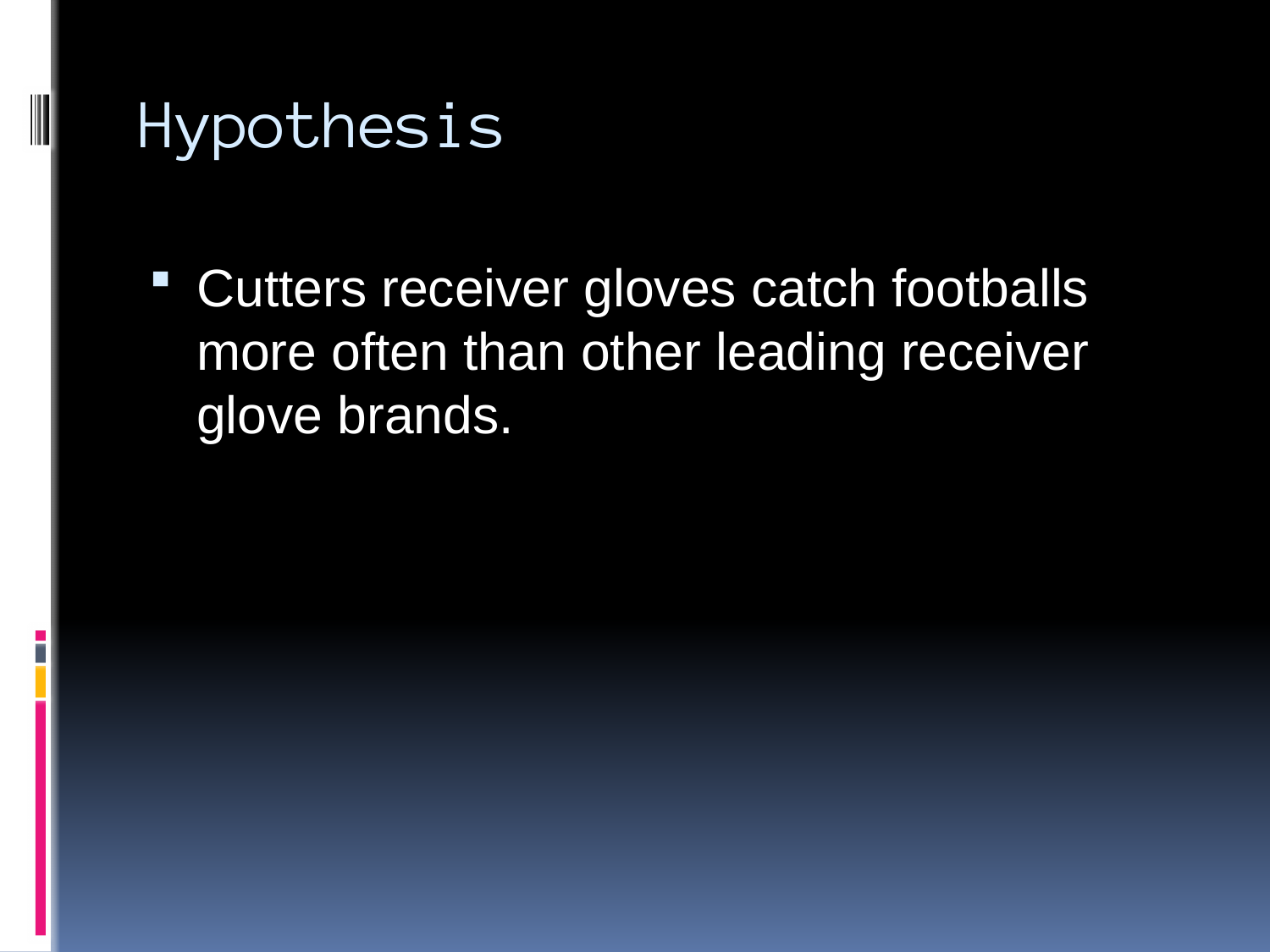

# Hypothesis
Cutters receiver gloves catch footballs more often than other leading receiver glove brands.